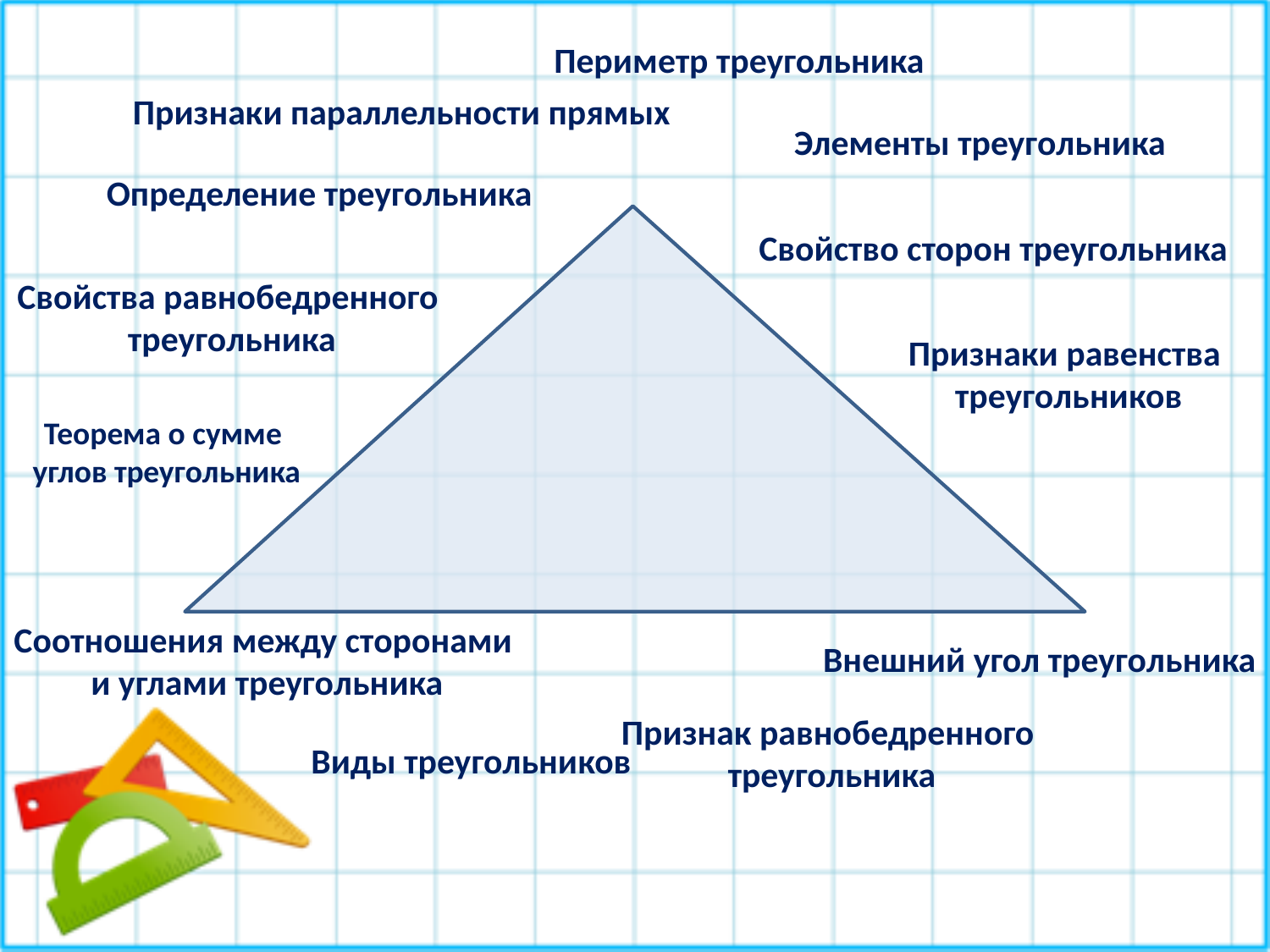

Периметр треугольника
Признаки параллельности прямых
Элементы треугольника
Определение треугольника

Свойство сторон треугольника
Свойства равнобедренного
треугольника
Признаки равенства
треугольников
Теорема о сумме
 углов треугольника
Соотношения между сторонами
и углами треугольника
Внешний угол треугольника
Признак равнобедренного
треугольника
Виды треугольников